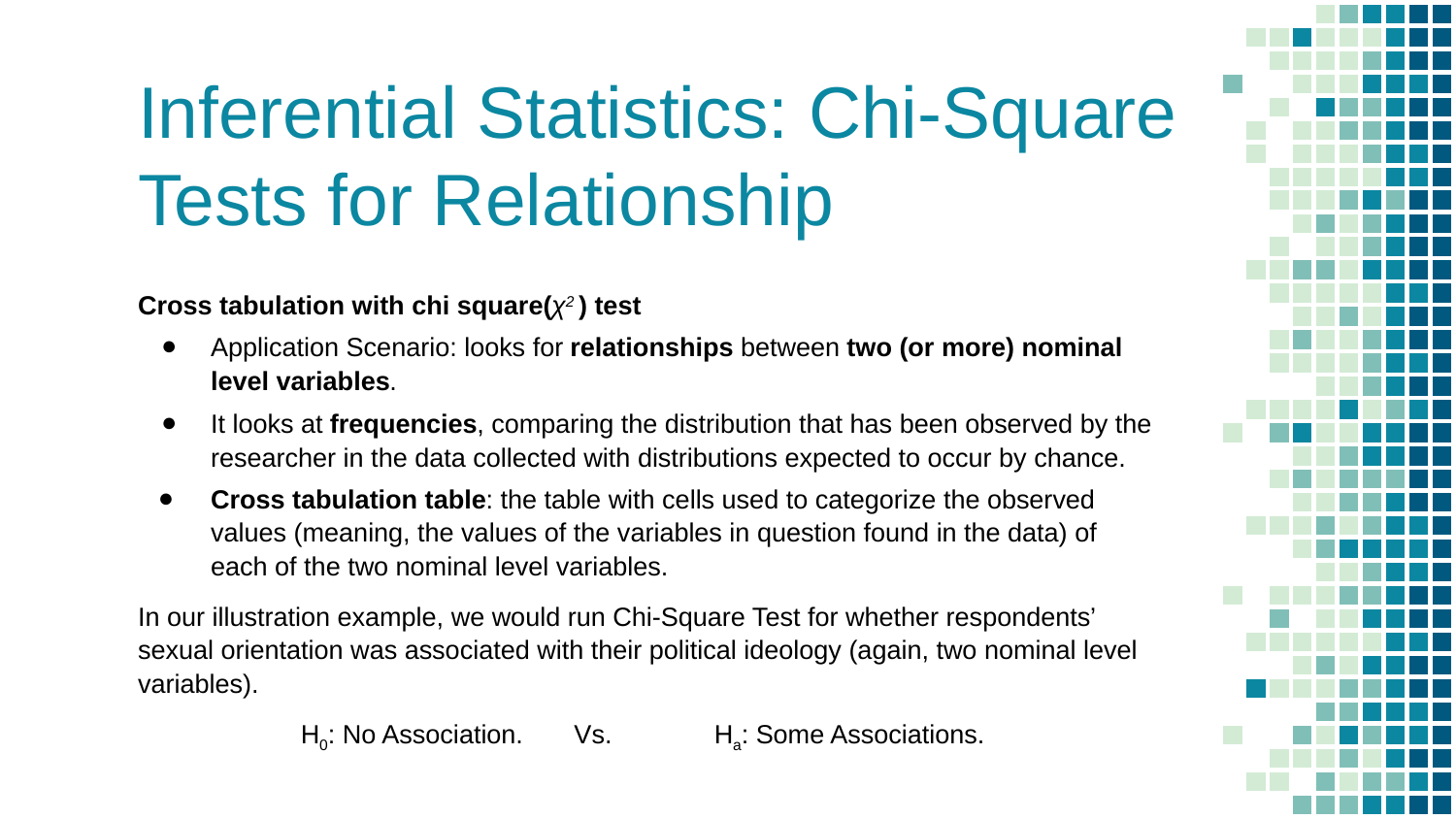

# Inferential Statistics: Chi-Square Tests for Relationship

Cross tabulation with chi square(χ2 ) test
Application Scenario: looks for relationships between two (or more) nominal level variables.
It looks at frequencies, comparing the distribution that has been observed by the researcher in the data collected with distributions expected to occur by chance.
Cross tabulation table: the table with cells used to categorize the observed values (meaning, the values of the variables in question found in the data) of each of the two nominal level variables.
In our illustration example, we would run Chi-Square Test for whether respondents’ sexual orientation was associated with their political ideology (again, two nominal level variables).
H0: No Association.       Vs.              Ha: Some Associations.